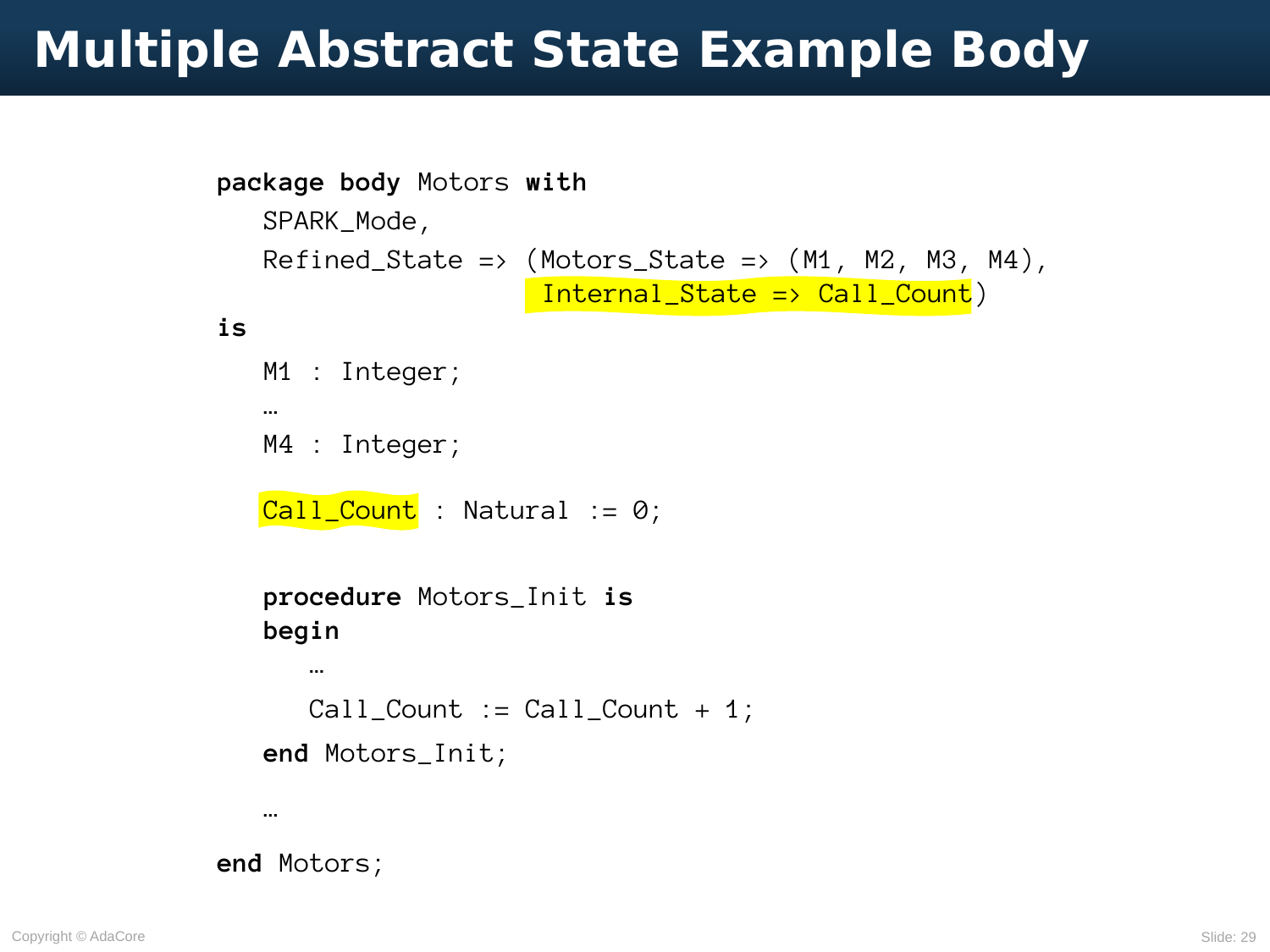

# Multiple Abstract State Example Body
package body Motors with
   SPARK_Mode,
   Refined_State => (Motors_State => (M1, M2, M3, M4),
                     Internal_State => Call_Count)
is
   M1 : Integer;
   …
   M4 : Integer;
   Call_Count : Natural := 0;
   procedure Motors_Init is
   begin
      …
      Call_Count := Call_Count + 1;
   end Motors_Init;
   …
end Motors;